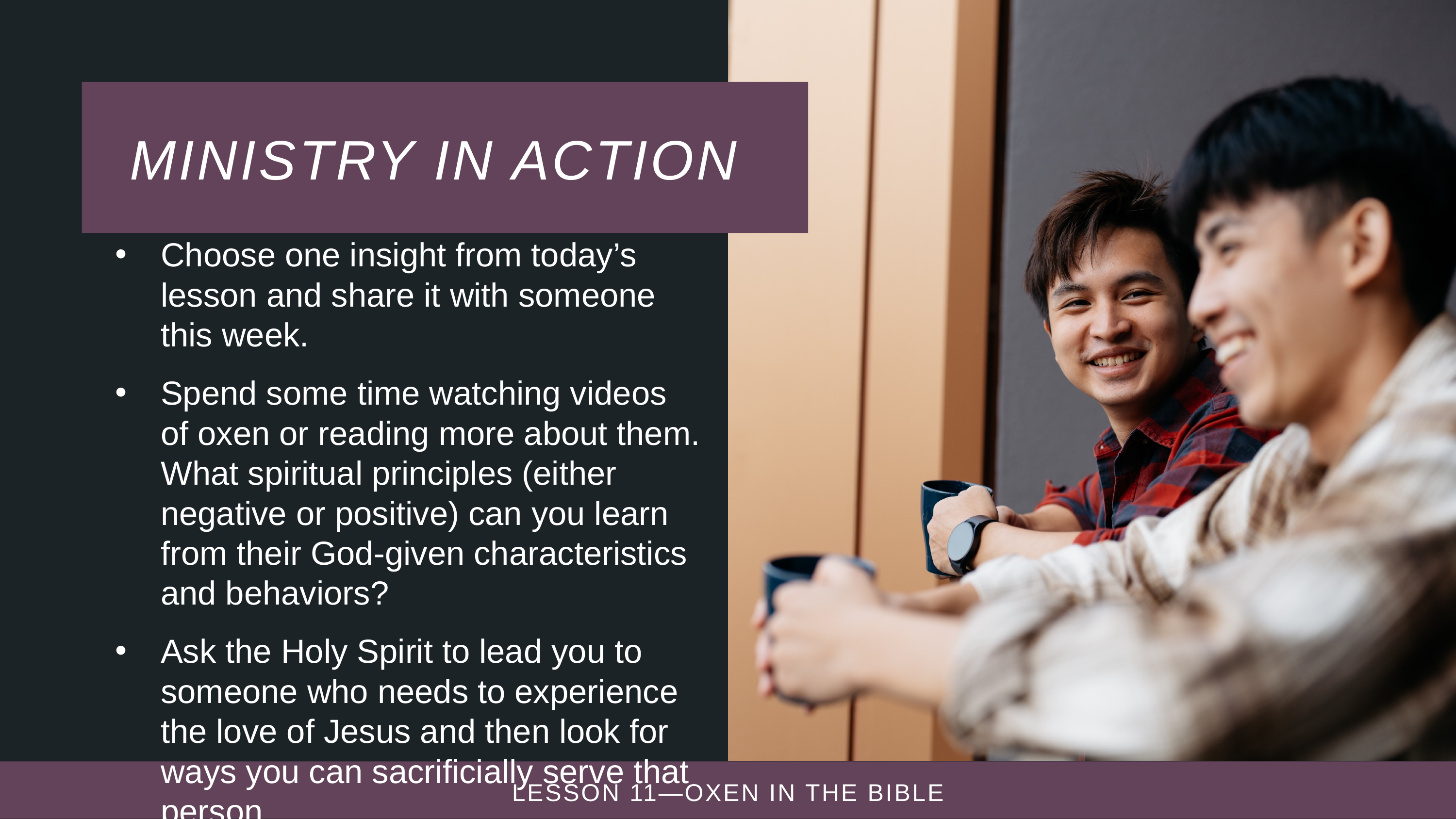

Choose one insight from today’s lesson and share it with someone this week.
Spend some time watching videos of oxen or reading more about them. What spiritual principles (either negative or positive) can you learn from their God-given characteristics and behaviors?
Ask the Holy Spirit to lead you to someone who needs to experience the love of Jesus and then look for ways you can sacrificially serve that person.